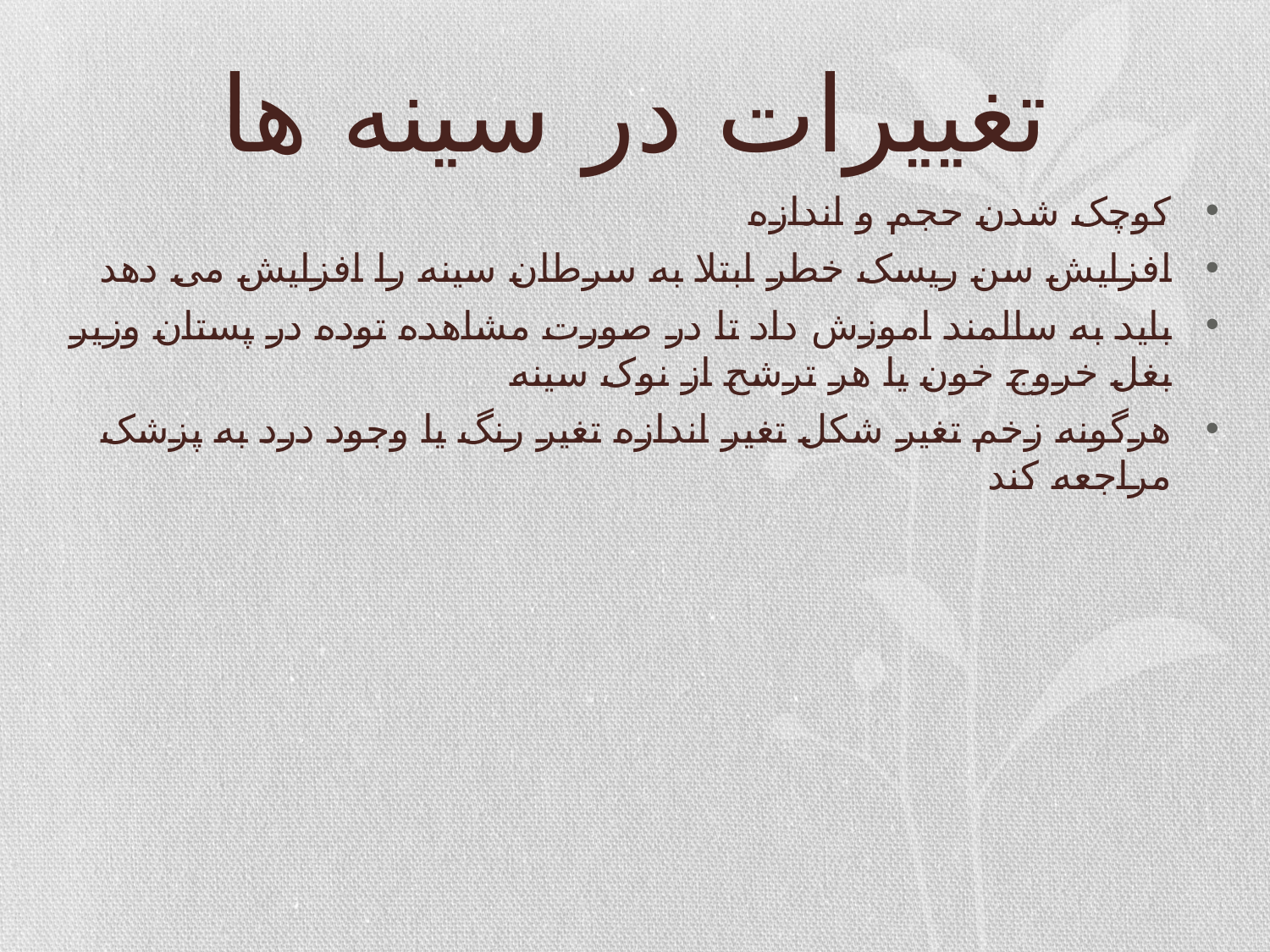

# تغییرات در سینه ها
کوچک شدن حجم و اندازه
افزایش سن ریسک خطر ابتلا به سرطان سینه را افزایش می دهد
باید به سالمند اموزش داد تا در صورت مشاهده توده در پستان وزیر بغل خروج خون یا هر ترشح از نوک سینه
هرگونه زخم تغیر شکل تغیر اندازه تغیر رنگ یا وجود درد به پزشک مراجعه کند